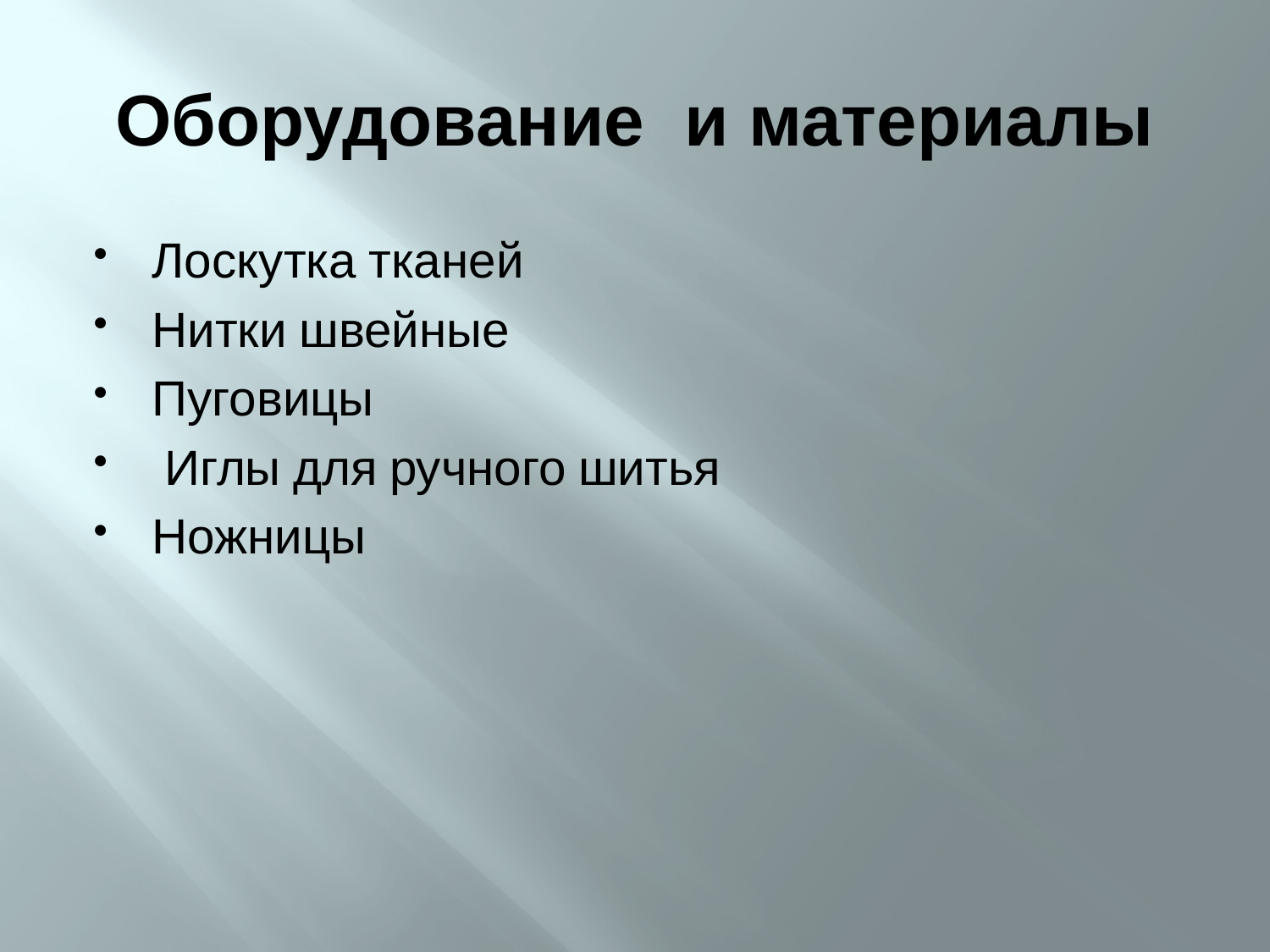

# Оборудование  и материалы
Лоскутка тканей
Нитки швейные
Пуговицы
 Иглы для ручного шитья
Ножницы